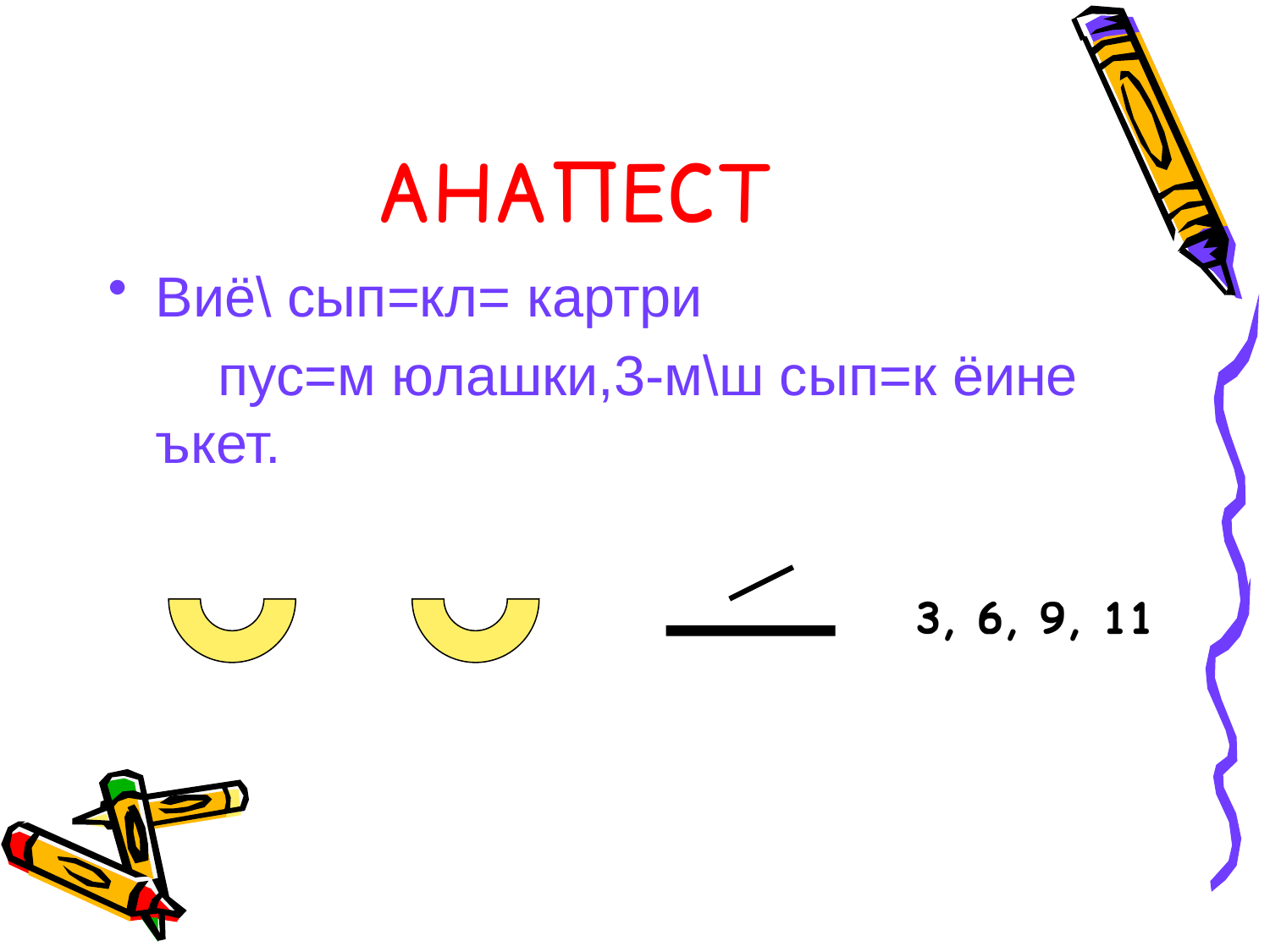

# АНАПЕСТ
Виё\ сып=кл= картри
       пус=м юлашки,3-м\ш сып=к ёине ъкет.

3, 6, 9, 11